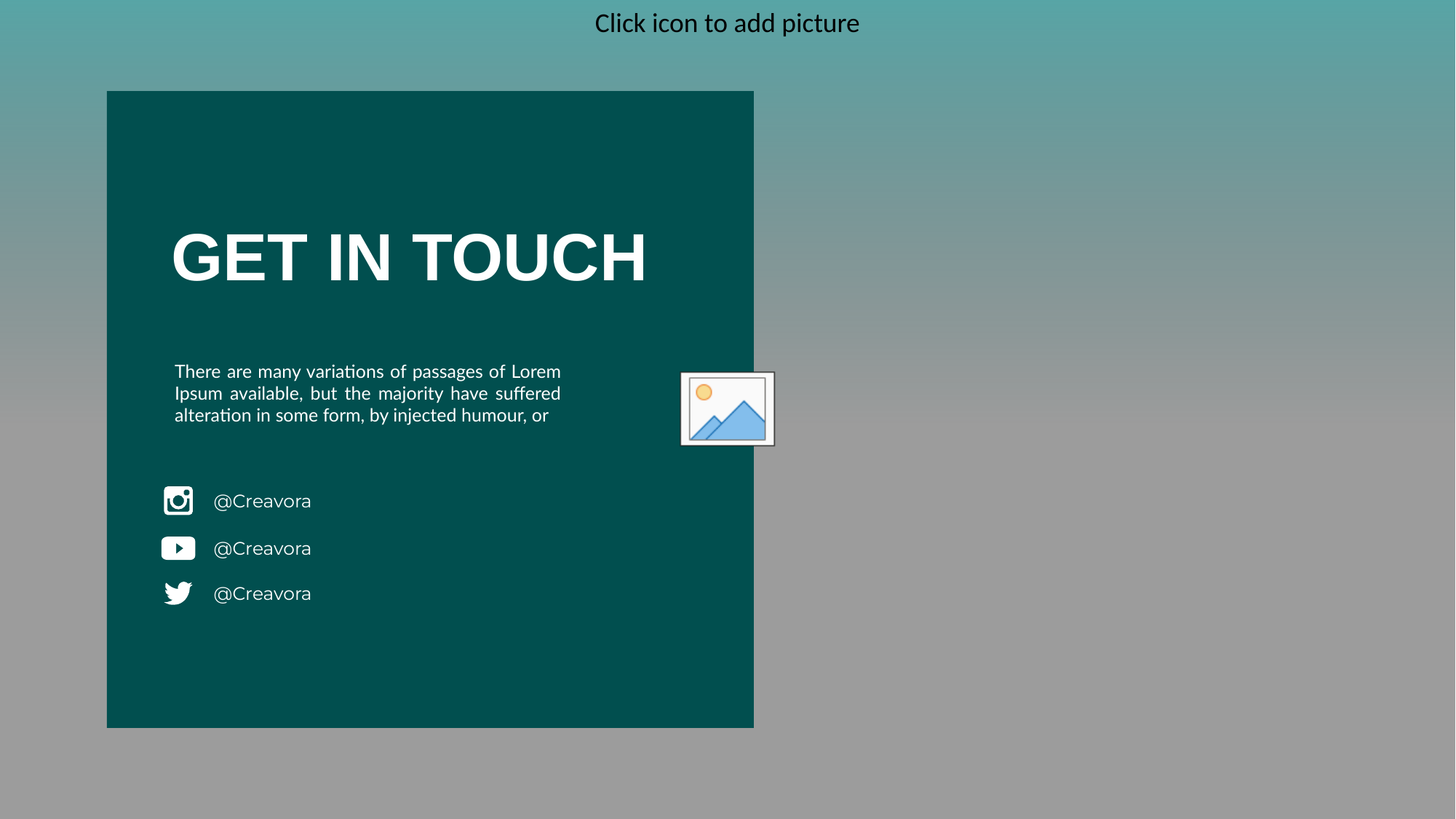

GET IN TOUCH
There are many variations of passages of Lorem Ipsum available, but the majority have suffered alteration in some form, by injected humour, or
@Creavora

@Creavora

@Creavora